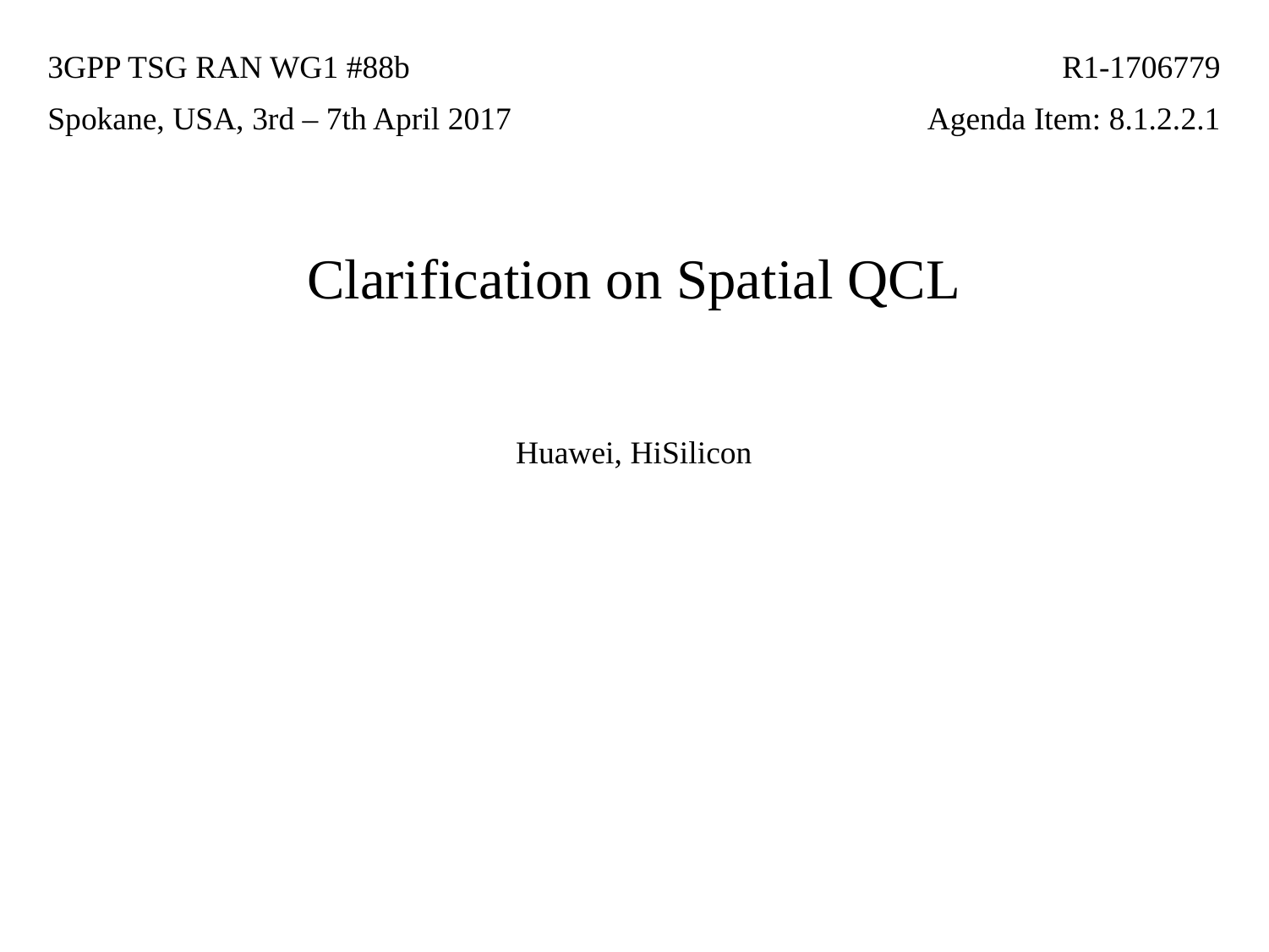

| 3GPP TSG RAN WG1 #88b | R1-1706779 |
| --- | --- |
| Spokane, USA, 3rd – 7th April 2017 | Agenda Item: 8.1.2.2.1 |
# Clarification on Spatial QCL
Huawei, HiSilicon